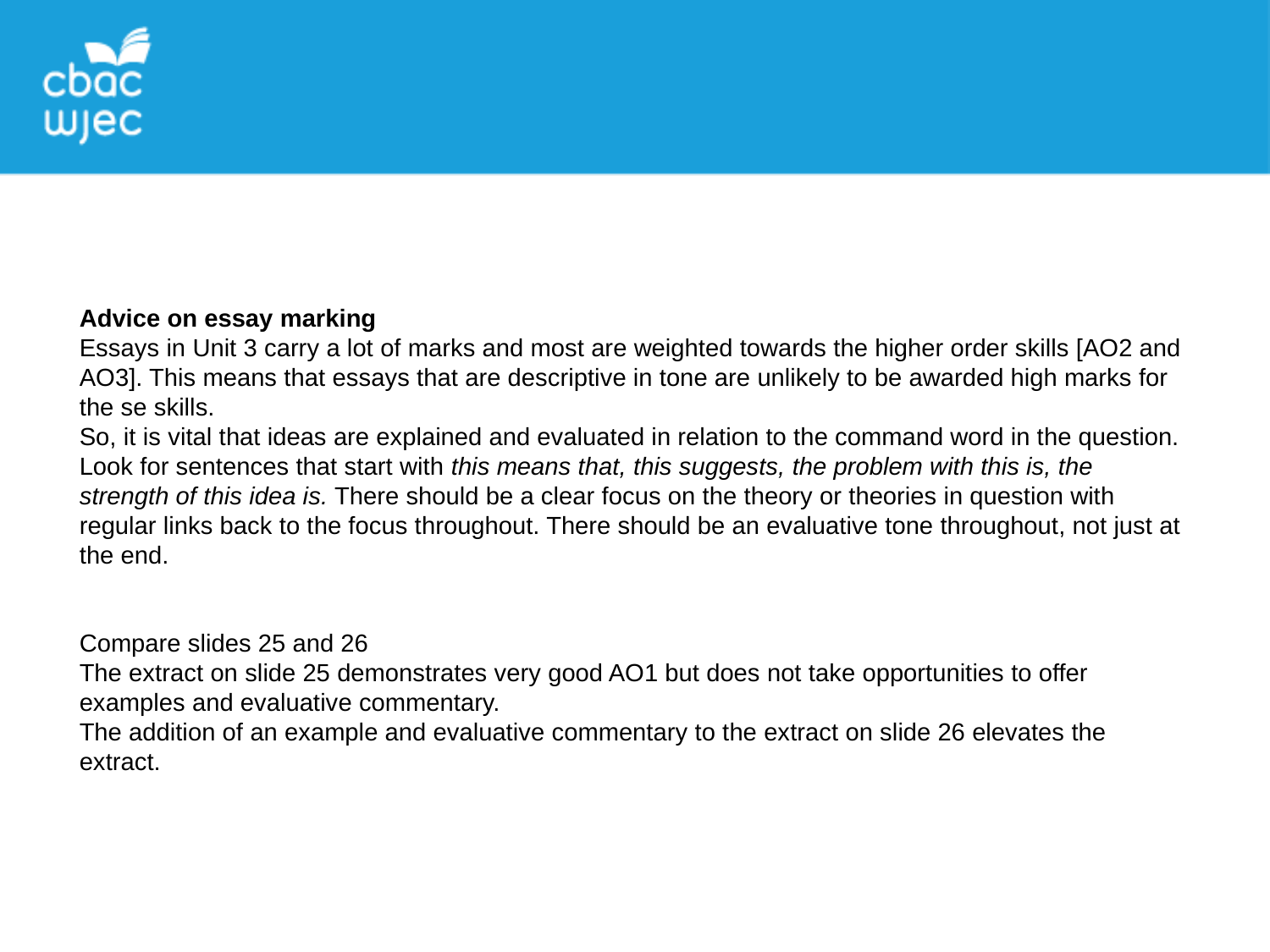

Advice on essay marking
Essays in Unit 3 carry a lot of marks and most are weighted towards the higher order skills [AO2 and AO3]. This means that essays that are descriptive in tone are unlikely to be awarded high marks for the se skills.
So, it is vital that ideas are explained and evaluated in relation to the command word in the question.
Look for sentences that start with this means that, this suggests, the problem with this is, the strength of this idea is. There should be a clear focus on the theory or theories in question with regular links back to the focus throughout. There should be an evaluative tone throughout, not just at the end.

Compare slides 25 and 26
The extract on slide 25 demonstrates very good AO1 but does not take opportunities to offer examples and evaluative commentary.
The addition of an example and evaluative commentary to the extract on slide 26 elevates the extract.